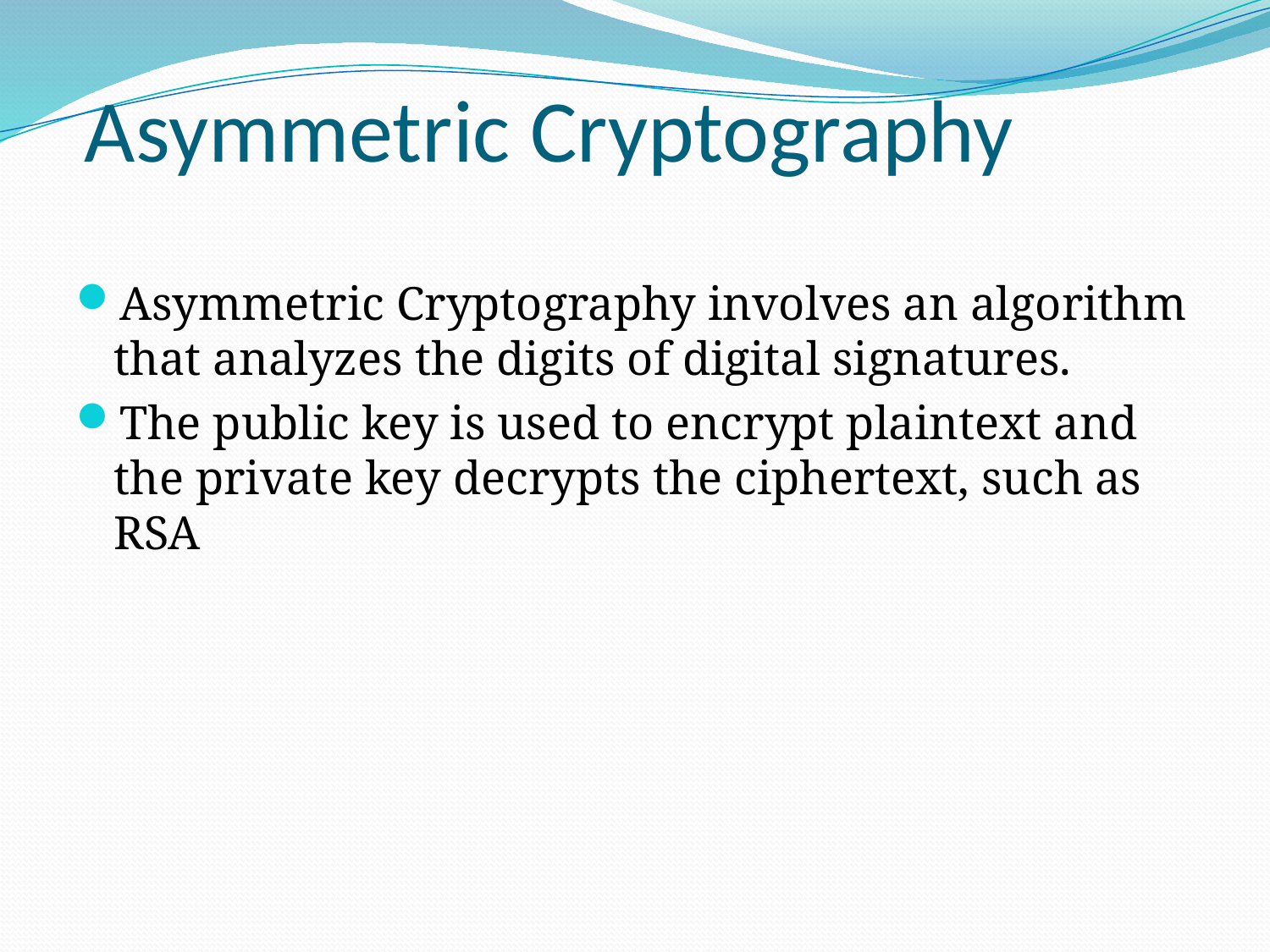

# Asymmetric Cryptography
Asymmetric Cryptography involves an algorithm that analyzes the digits of digital signatures.
The public key is used to encrypt plaintext and the private key decrypts the ciphertext, such as RSA